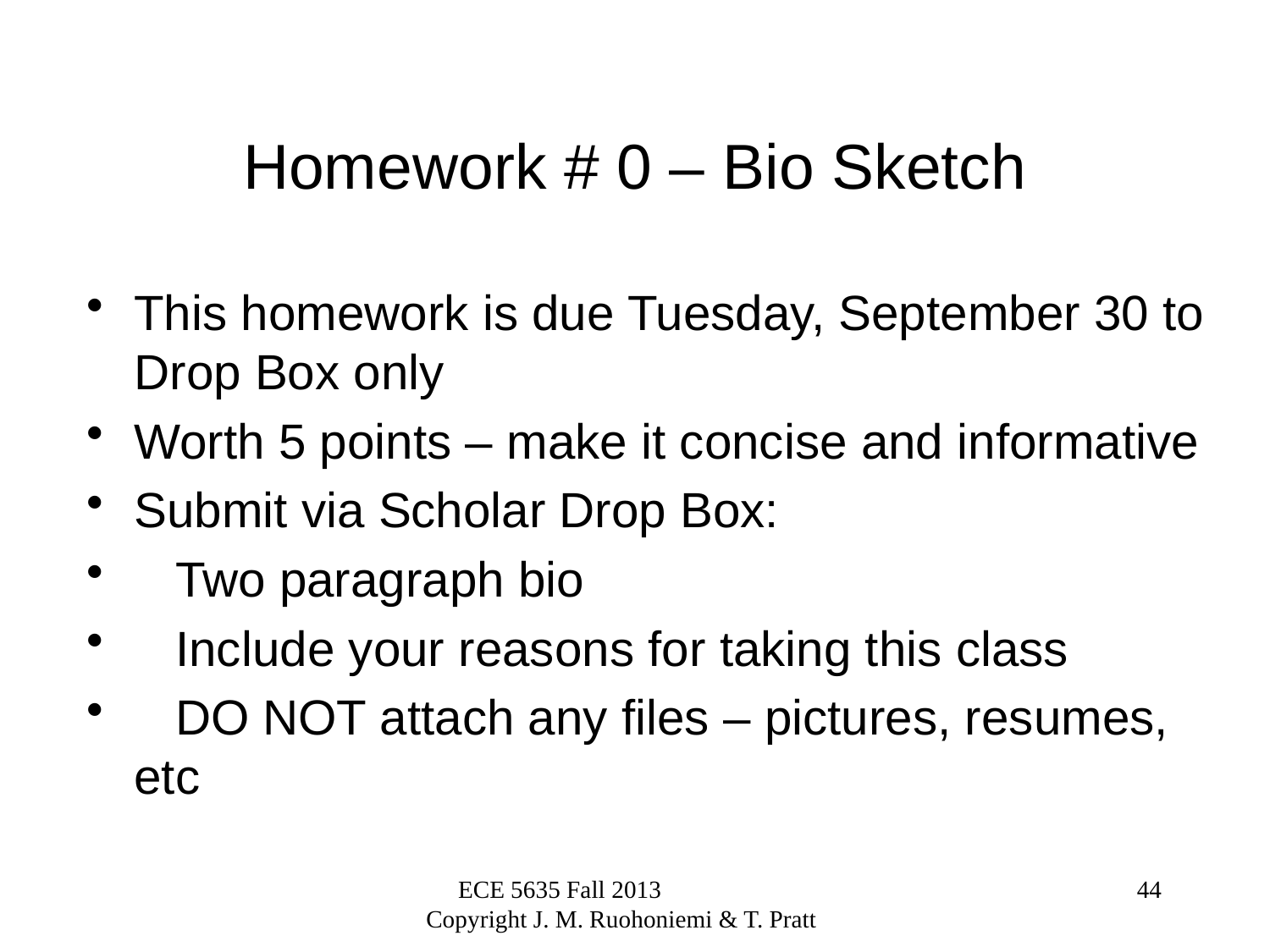

Homework # 0 – Bio Sketch
This homework is due Tuesday, September 30 to Drop Box only
Worth 5 points – make it concise and informative
Submit via Scholar Drop Box:
   Two paragraph bio
   Include your reasons for taking this class
   DO NOT attach any files – pictures, resumes, etc
ECE 5635 Fall 2013                      Copyright J. M. Ruohoniemi & T. Pratt
44